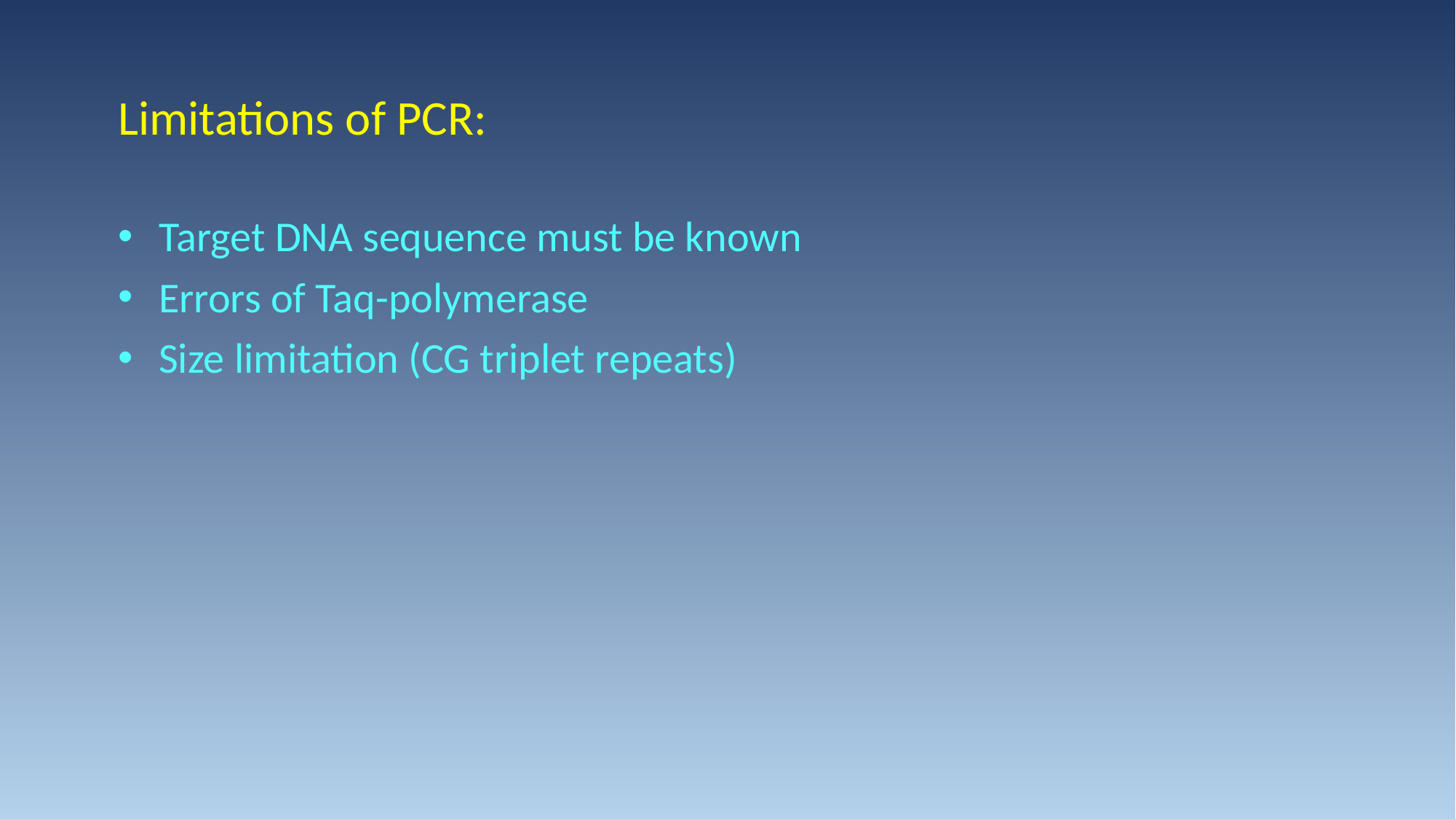

Limitations of PCR:

Target DNA sequence must be known
Errors of Taq-polymerase
Size limitation (CG triplet repeats)